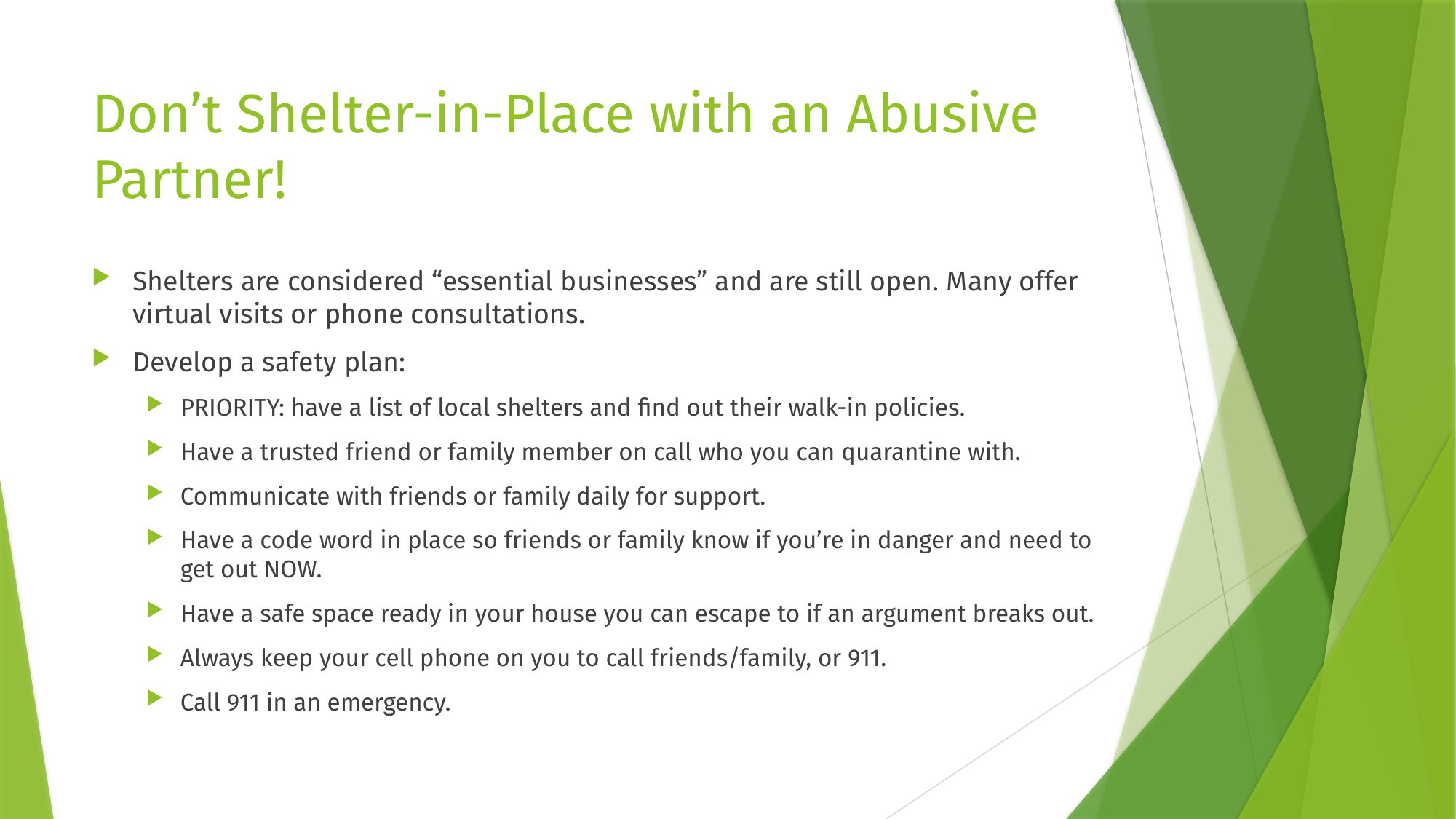

# Don’t Shelter-in-Place with an Abusive Partner!
Shelters are considered “essential businesses” and are still open. Many offer virtual visits or phone consultations.
Develop a safety plan:
PRIORITY: have a list of local shelters and find out their walk-in policies.
Have a trusted friend or family member on call who you can quarantine with.
Communicate with friends or family daily for support.
Have a code word in place so friends or family know if you’re in danger and need to get out NOW.
Have a safe space ready in your house you can escape to if an argument breaks out.
Always keep your cell phone on you to call friends/family, or 911.
Call 911 in an emergency.